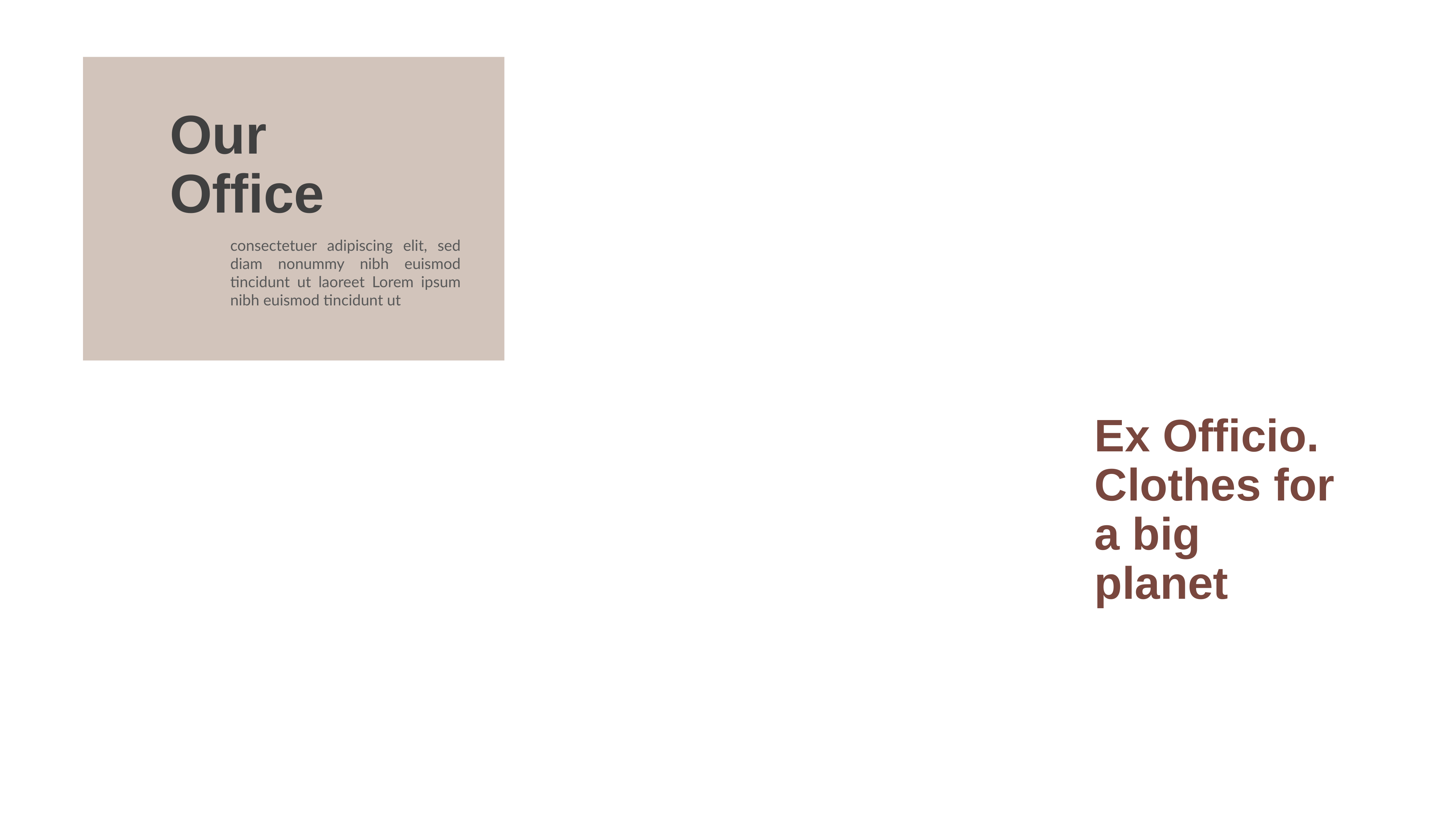

Our Office

consectetuer adipiscing elit, sed diam nonummy nibh euismod tincidunt ut laoreet Lorem ipsum nibh euismod tincidunt ut
Ex Officio. Clothes for a big planet